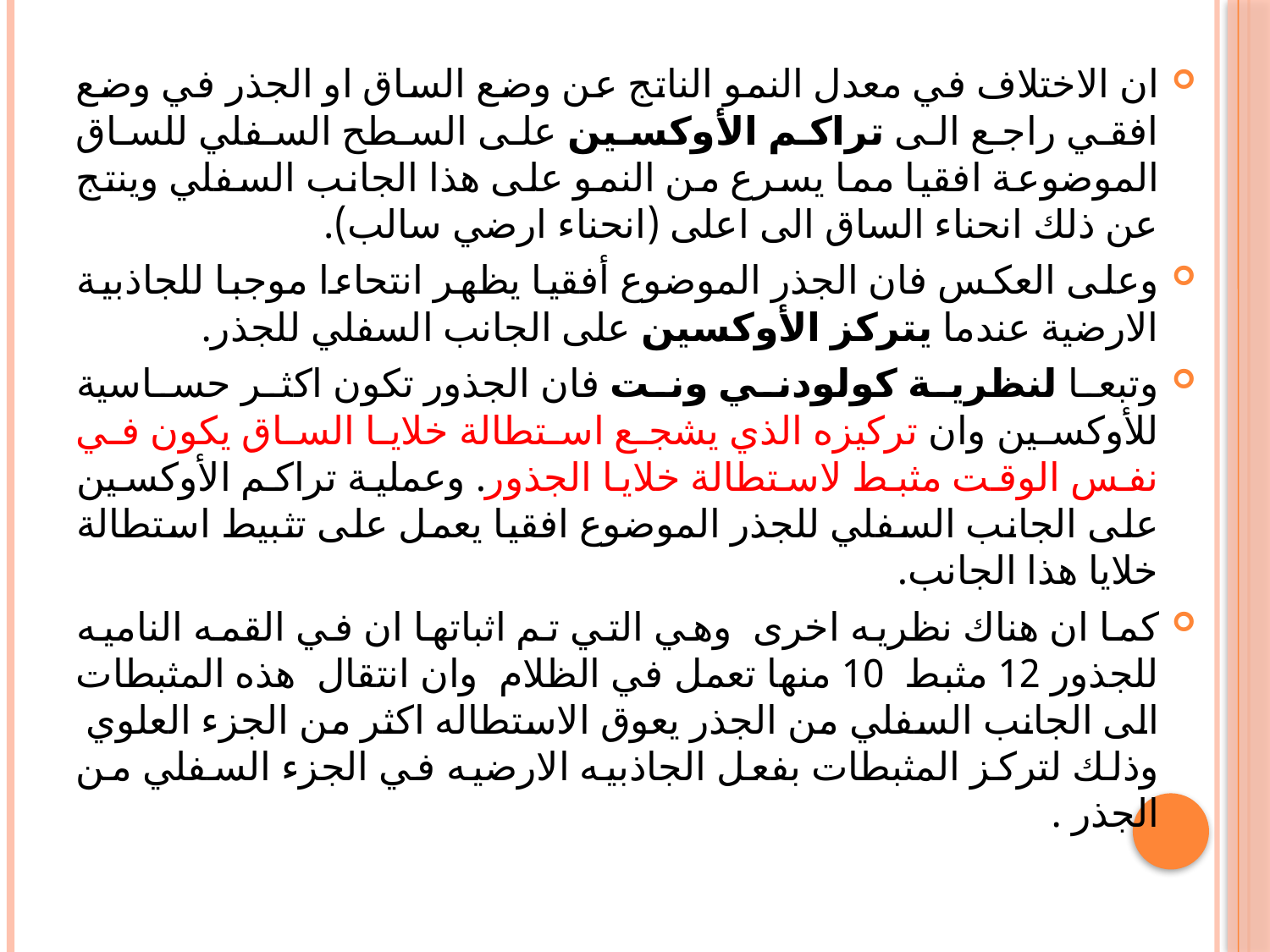

ان الاختلاف في معدل النمو الناتج عن وضع الساق او الجذر في وضع افقي راجع الى تراكم الأوكسين على السطح السفلي للساق الموضوعة افقيا مما يسرع من النمو على هذا الجانب السفلي وينتج عن ذلك انحناء الساق الى اعلى (انحناء ارضي سالب).
وعلى العكس فان الجذر الموضوع أفقيا يظهر انتحاءا موجبا للجاذبية الارضية عندما يتركز الأوكسين على الجانب السفلي للجذر.
وتبعا لنظرية كولودني ونت فان الجذور تكون اكثر حساسية للأوكسين وان تركيزه الذي يشجع استطالة خلايا الساق يكون في نفس الوقت مثبط لاستطالة خلايا الجذور. وعملية تراكم الأوكسين على الجانب السفلي للجذر الموضوع افقيا يعمل على تثبيط استطالة خلايا هذا الجانب.
كما ان هناك نظريه اخرى  وهي التي تم اثباتها ان في القمه الناميه للجذور 12 مثبط  10 منها تعمل في الظلام  وان انتقال  هذه المثبطات الى الجانب السفلي من الجذر يعوق الاستطاله اكثر من الجزء العلوي  وذلك لتركز المثبطات بفعل الجاذبيه الارضيه في الجزء السفلي من الجذر .